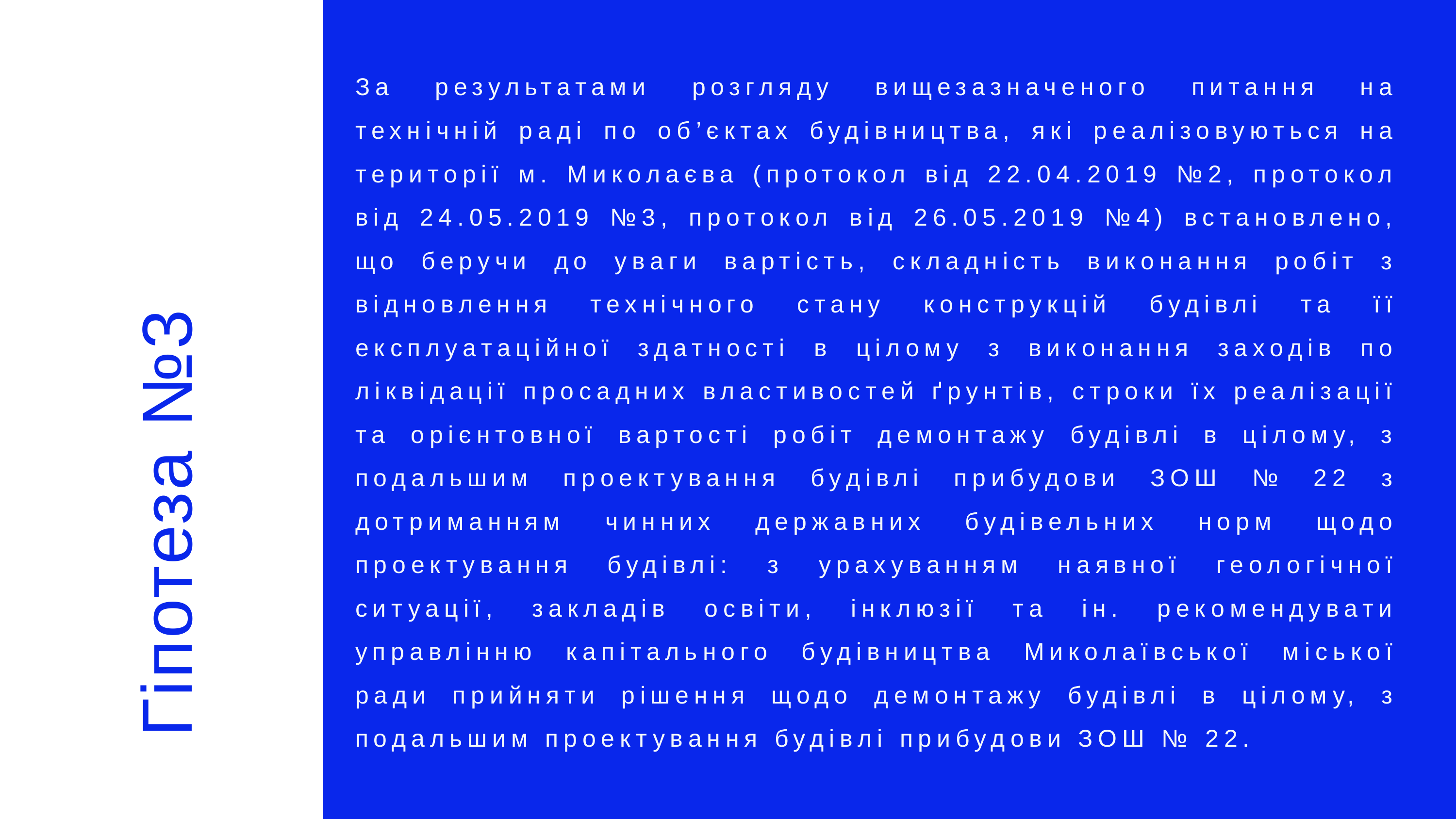

За результатами розгляду вищезазначеного питання на технічній раді по об’єктах будівництва, які реалізовуються на території м. Миколаєва (протокол від 22.04.2019 №2, протокол від 24.05.2019 №3, протокол від 26.05.2019 №4) встановлено, що беручи до уваги вартість, складність виконання робіт з відновлення технічного стану конструкцій будівлі та її експлуатаційної здатності в цілому з виконання заходів по ліквідації просадних властивостей ґрунтів, строки їх реалізації та орієнтовної вартості робіт демонтажу будівлі в цілому, з подальшим проектування будівлі прибудови ЗОШ № 22 з дотриманням чинних державних будівельних норм щодо проектування будівлі: з урахуванням наявної геологічної ситуації, закладів освіти, інклюзії та ін. рекомендувати управлінню капітального будівництва Миколаївської міської ради прийняти рішення щодо демонтажу будівлі в цілому, з подальшим проектування будівлі прибудови ЗОШ № 22.
Гіпотеза №3